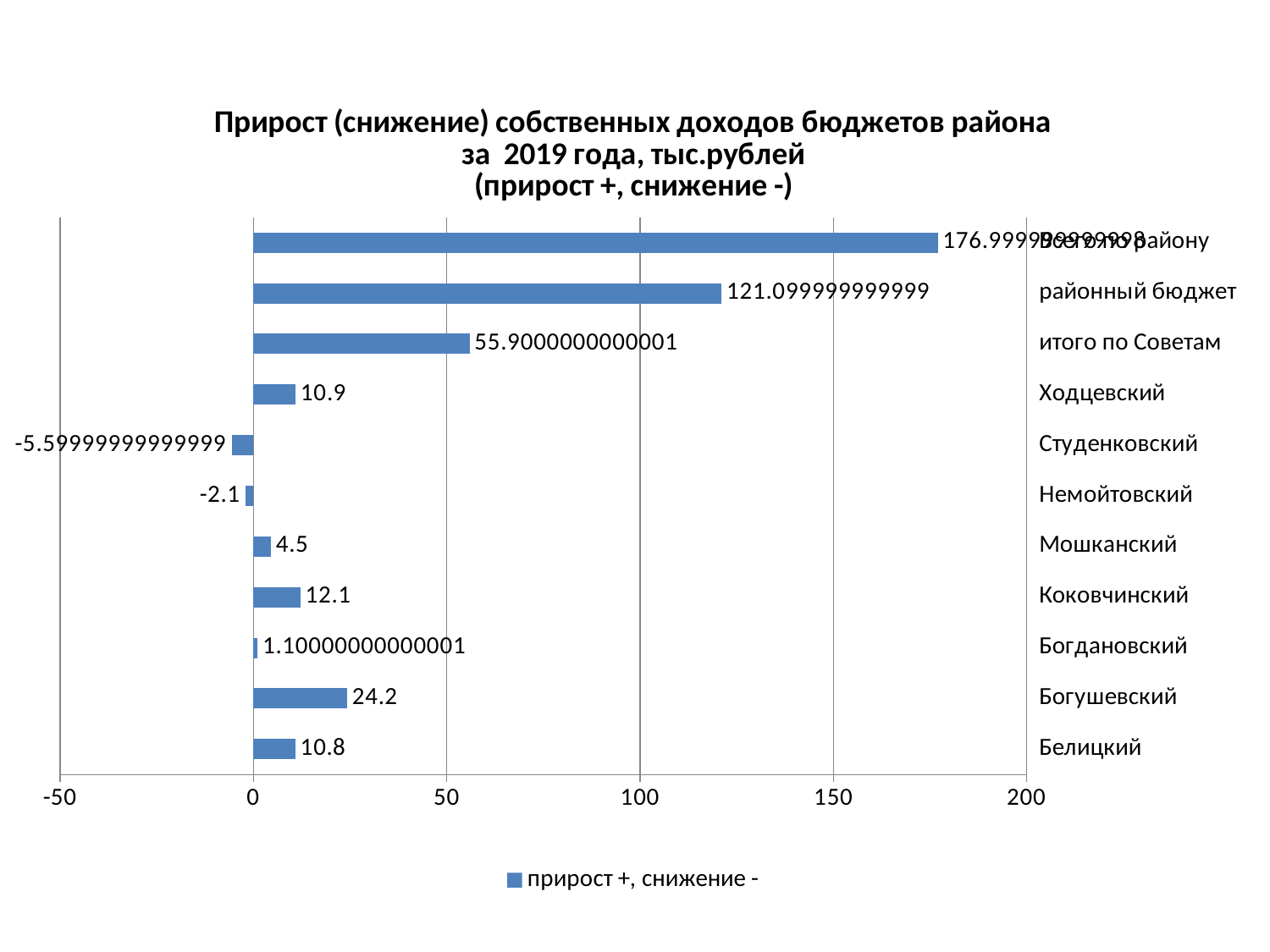

### Chart: Прирост (снижение) собственных доходов бюджетов района
 за  2019 года, тыс.рублей
(прирост +, снижение -)

| Category | прирост +, снижение - |
|---|---|
| Белицкий | 10.800000000000004 |
| Богушевский | 24.200000000000017 |
| Богдановский | 1.1000000000000085 |
| Коковчинский  | 12.100000000000001 |
| Мошканский | 4.5 |
| Немойтовский | -2.1000000000000014 |
| Студенковский | -5.599999999999994 |
| Ходцевский | 10.900000000000006 |
| итого по Советам | 55.90000000000009 |
| районный бюджет | 121.09999999999854 |
| Всего по району | 176.99999999999818 |